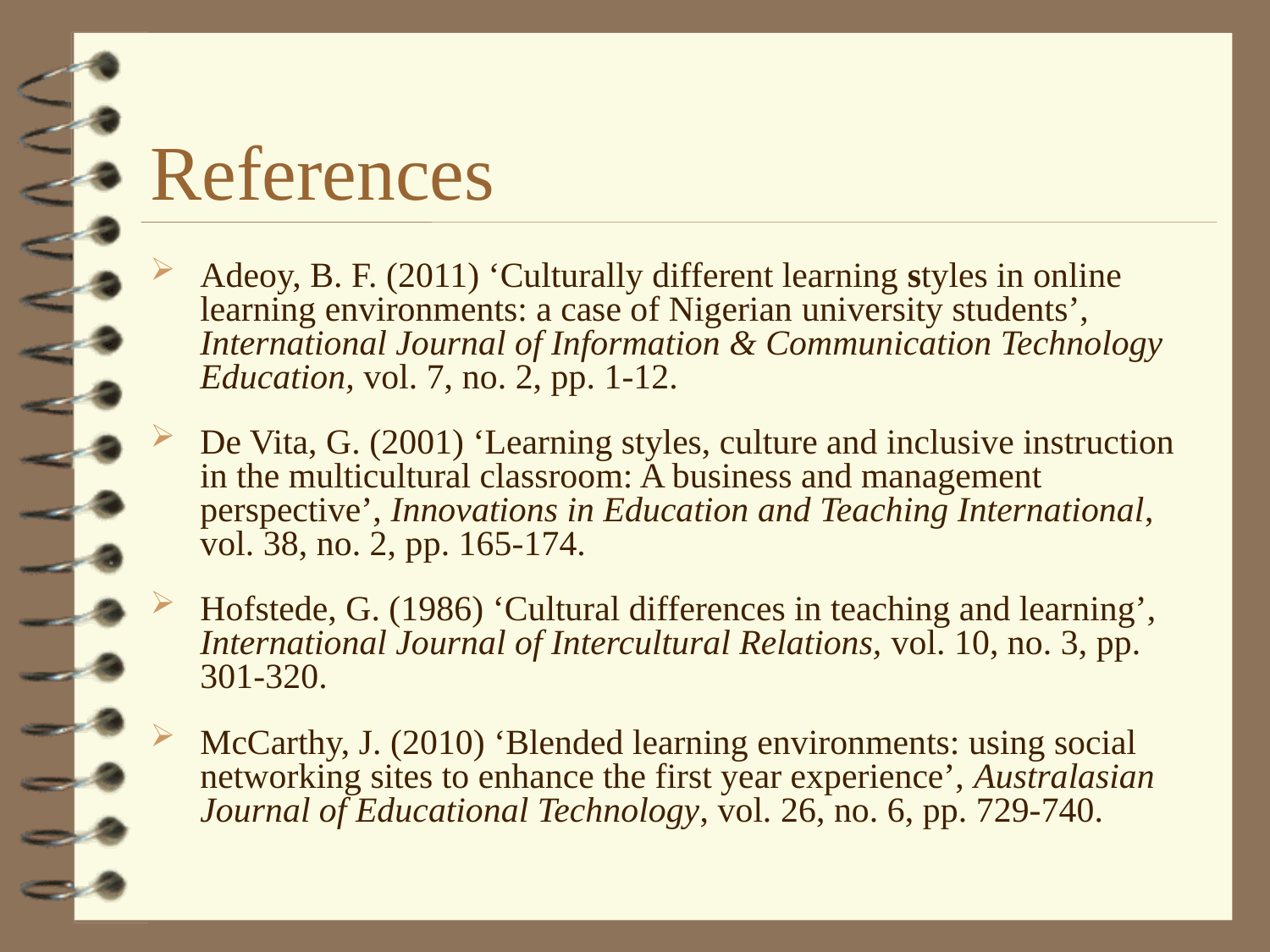

# References
Adeoy, B. F. (2011) ‘Culturally different learning styles in online learning environments: a case of Nigerian university students’, International Journal of Information & Communication Technology Education, vol. 7, no. 2, pp. 1-12.

De Vita, G. (2001) ‘Learning styles, culture and inclusive instruction in the multicultural classroom: A business and management perspective’, Innovations in Education and Teaching International, vol. 38, no. 2, pp. 165-174.

Hofstede, G. (1986) ‘Cultural differences in teaching and learning’, International Journal of Intercultural Relations, vol. 10, no. 3, pp. 301-320.

McCarthy, J. (2010) ‘Blended learning environments: using social networking sites to enhance the first year experience’, Australasian Journal of Educational Technology, vol. 26, no. 6, pp. 729-740.